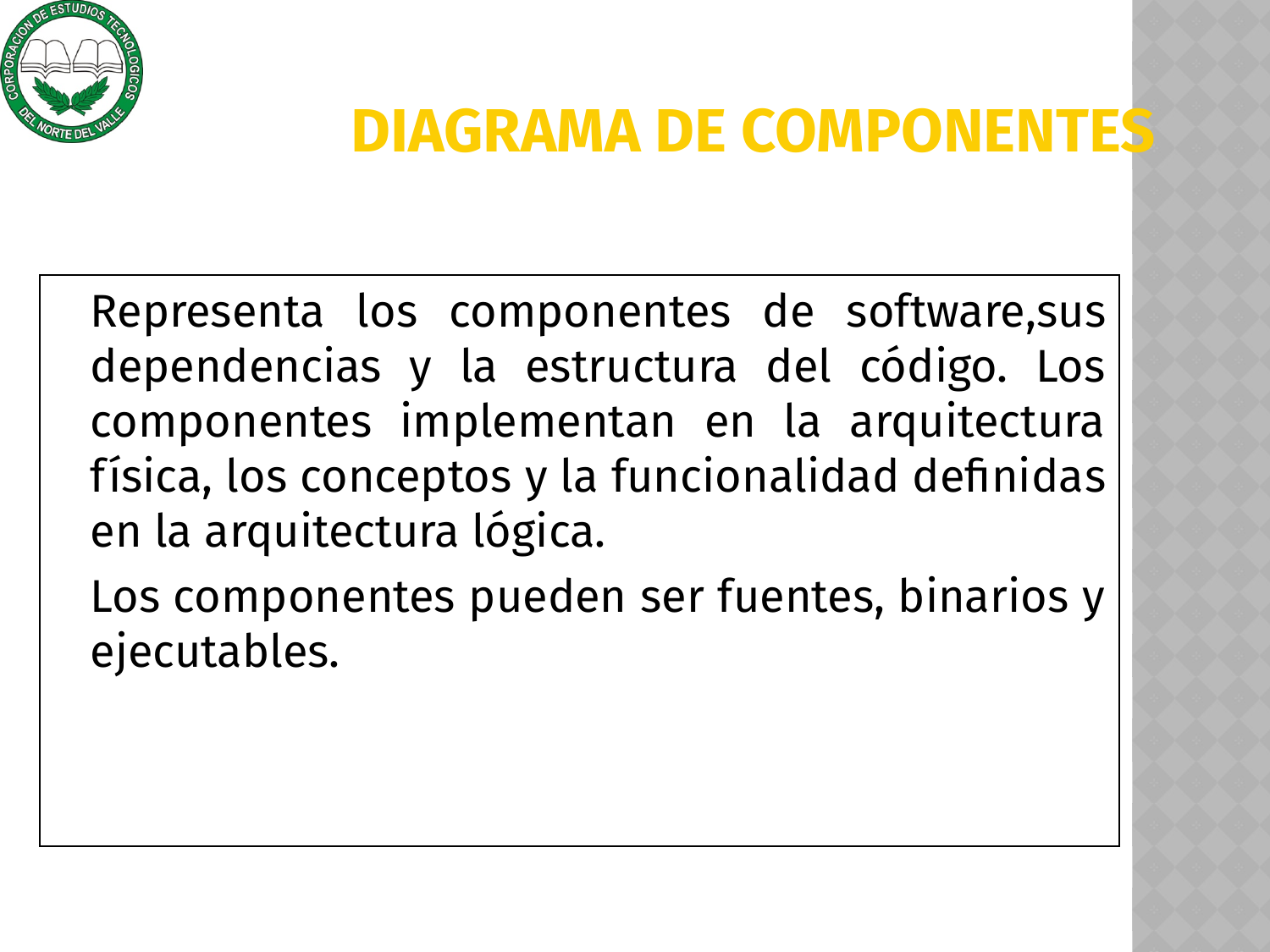

# Diagrama de Componentes
	Representa los componentes de software,sus dependencias y la estructura del código. Los componentes implementan en la arquitectura física, los conceptos y la funcionalidad definidas en la arquitectura lógica.
	Los componentes pueden ser fuentes, binarios y ejecutables.